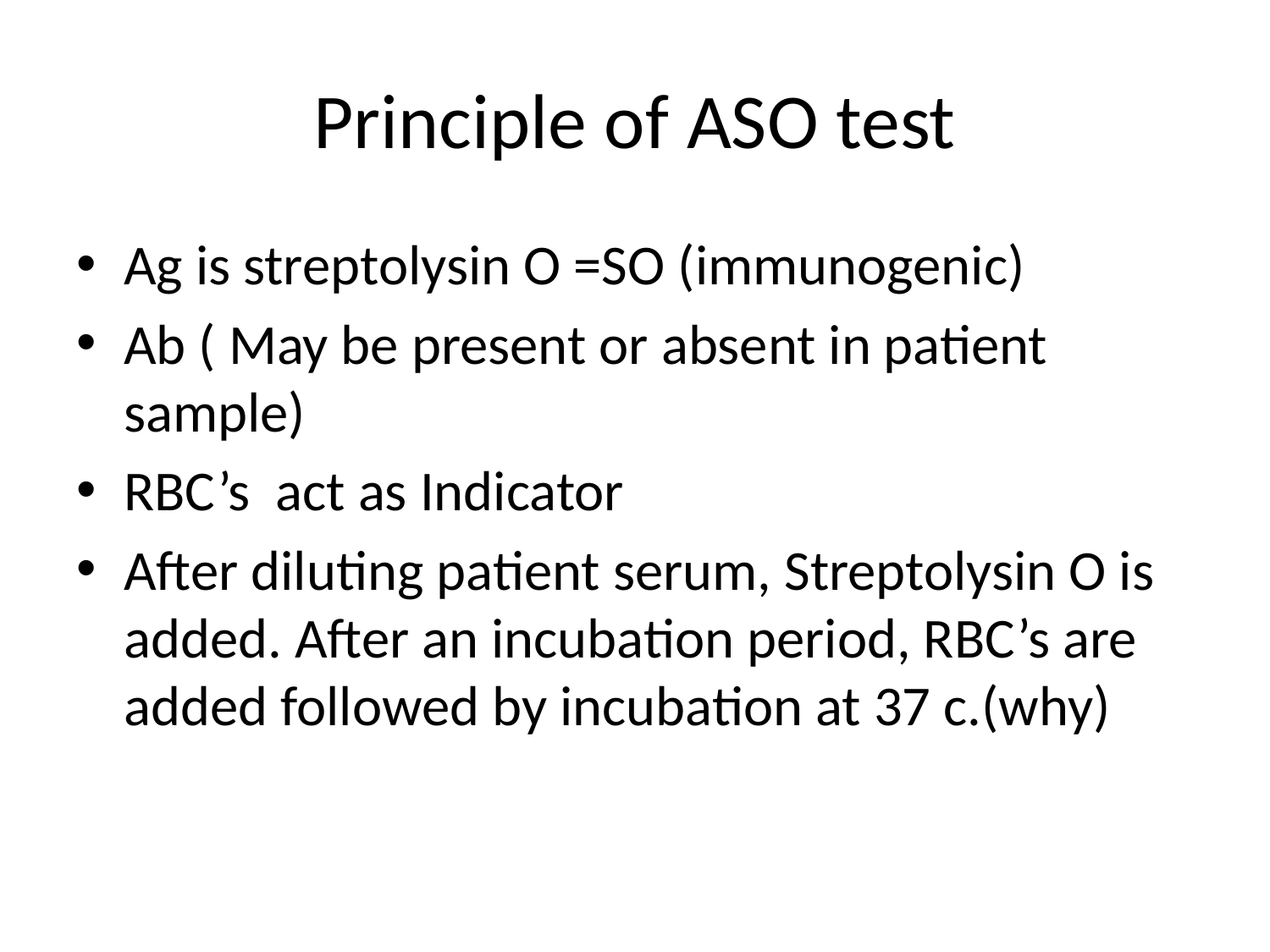

# Principle of ASO test
Ag is streptolysin O =SO (immunogenic)
Ab ( May be present or absent in patient sample)
RBC’s  act as Indicator
After diluting patient serum, Streptolysin O is added. After an incubation period, RBC’s are added followed by incubation at 37 c.(why)